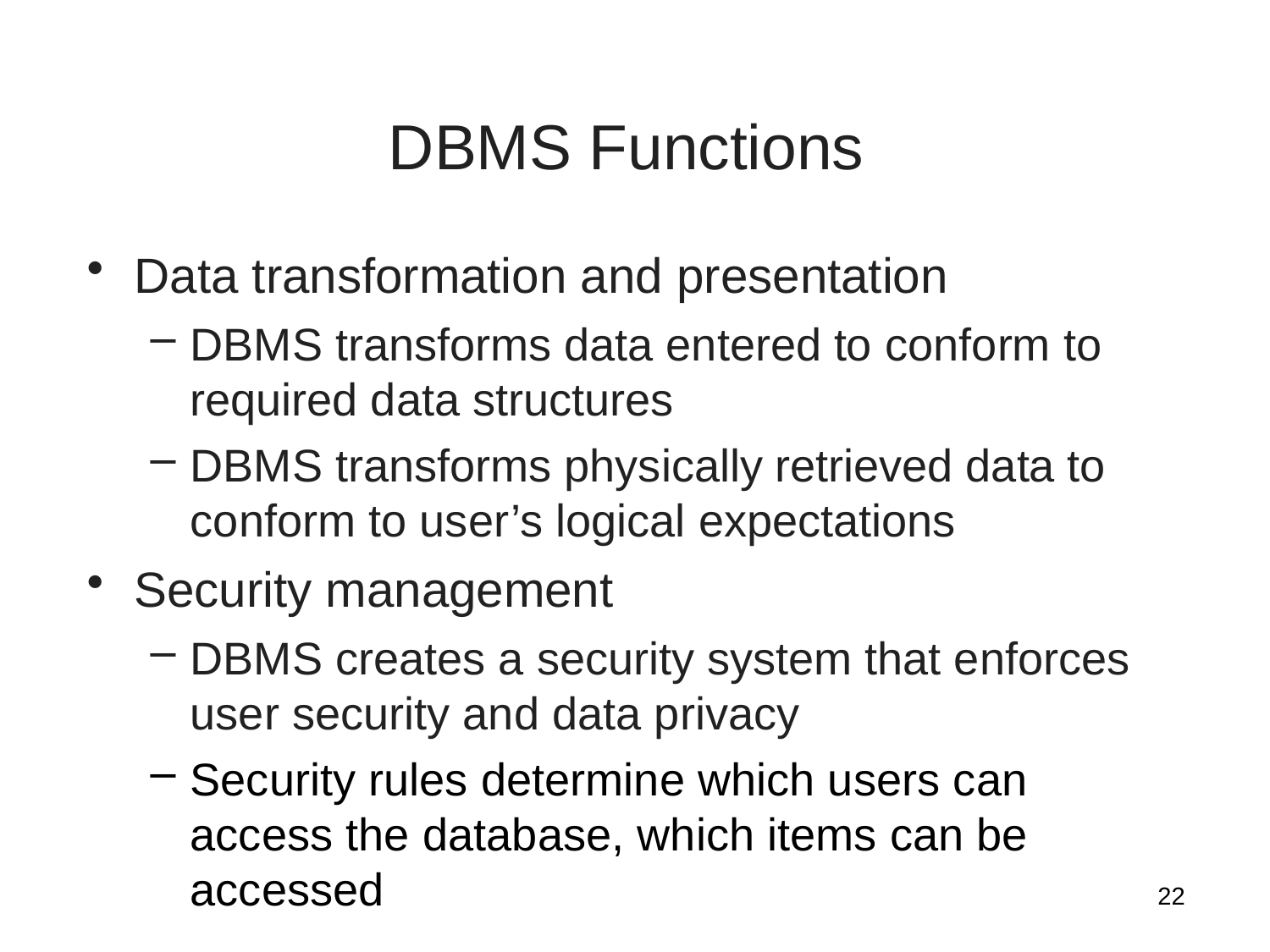

# DBMS Functions
Data transformation and presentation
DBMS transforms data entered to conform to  required data structures
DBMS transforms physically retrieved data to  conform to user’s logical expectations
Security management
DBMS creates a security system that enforces  user security and data privacy
Security rules determine which users can access the database, which items can be accessed

22